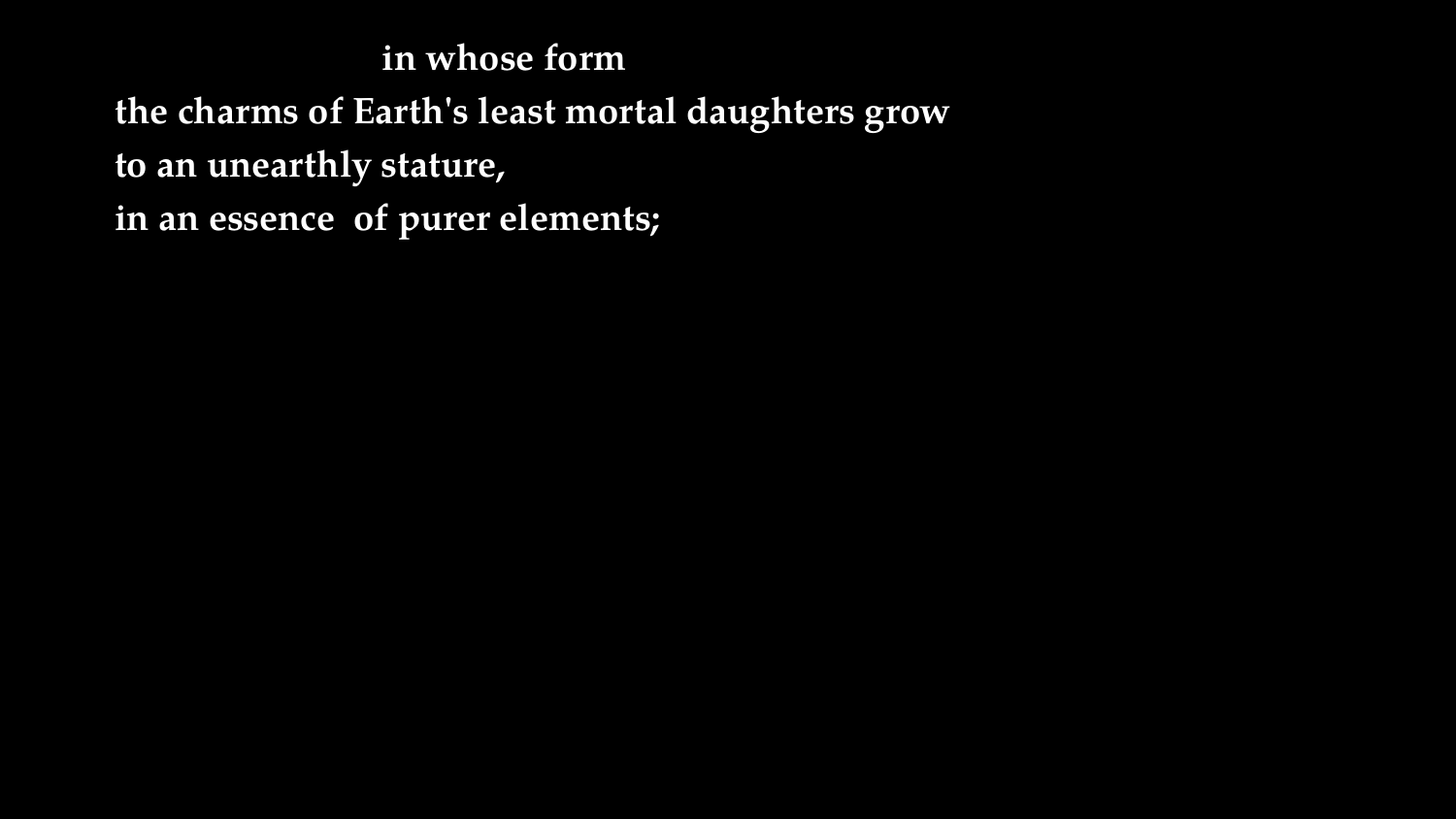

# in whose form the charms of Earth's least mortal daughters grow to an unearthly stature, in an essence  of purer elements;